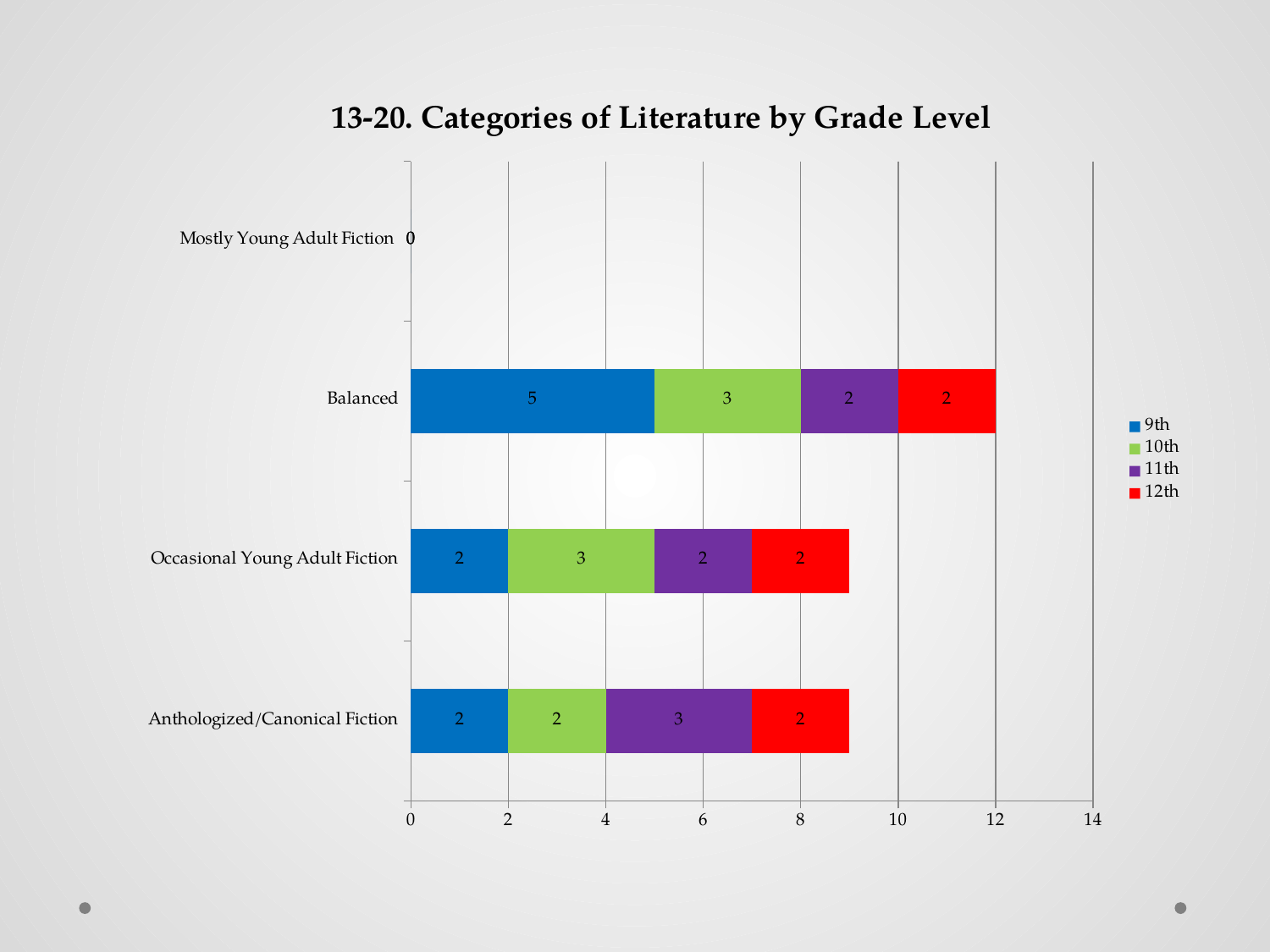

### Chart: 13-20. Categories of Literature by Grade Level

| Category | 9th | 10th | 11th | 12th |
|---|---|---|---|---|
| Anthologized/Canonical Fiction | 2.0 | 2.0 | 3.0 | 2.0 |
| Occasional Young Adult Fiction | 2.0 | 3.0 | 2.0 | 2.0 |
| Balanced | 5.0 | 3.0 | 2.0 | 2.0 |
| Mostly Young Adult Fiction  | 0.0 | 0.0 | 0.0 | None |